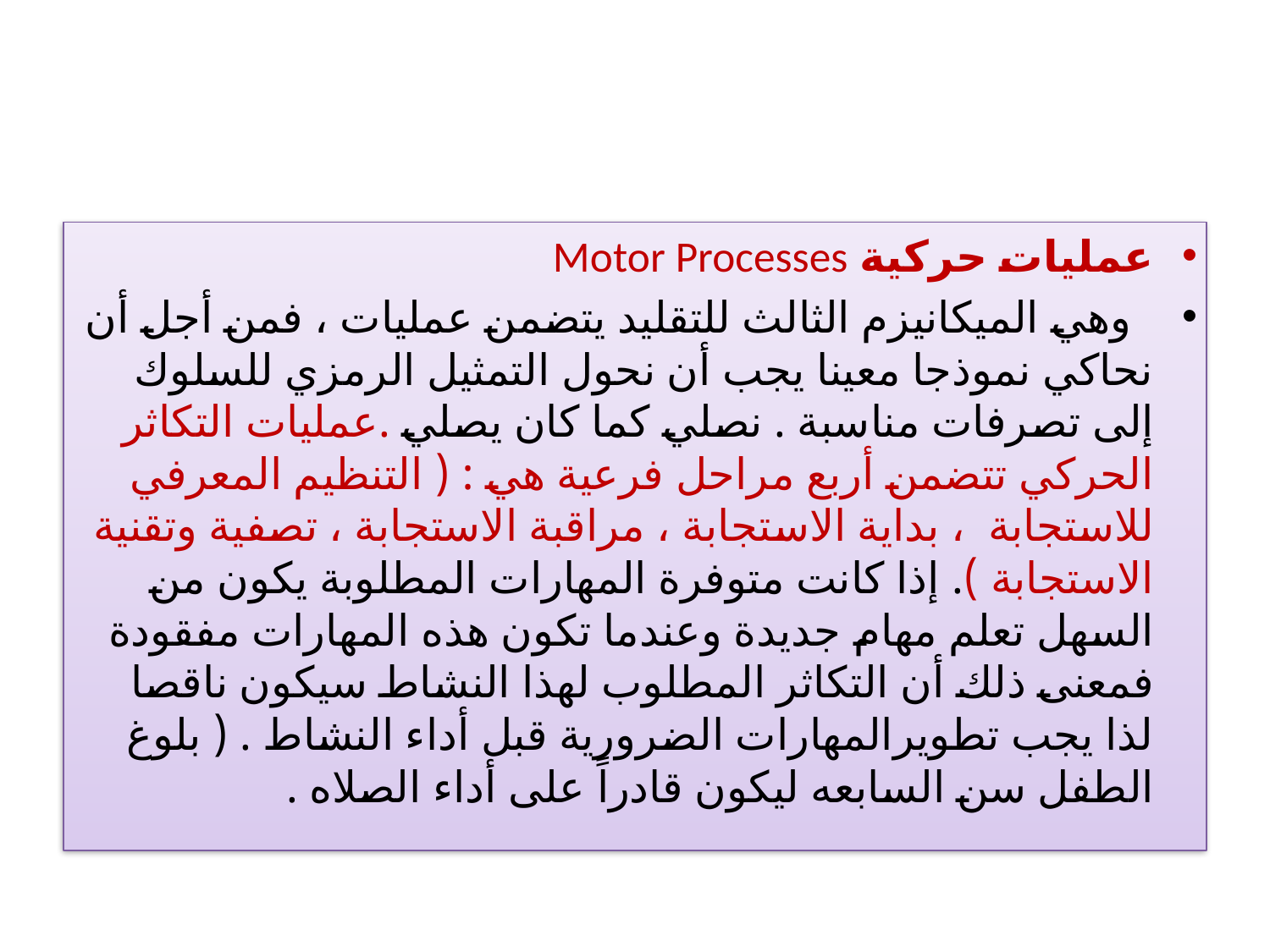

عمليات حركية Motor Processes
  وهي الميكانيزم الثالث للتقليد يتضمن عمليات ، فمن أجل أن نحاكي نموذجا معينا يجب أن نحول التمثيل الرمزي للسلوك إلى تصرفات مناسبة . نصلي كما كان يصلي .عمليات التكاثر الحركي تتضمن أربع مراحل فرعية هي : ( التنظيم المعرفي للاستجابة  ، بداية الاستجابة ، مراقبة الاستجابة ، تصفية وتقنية الاستجابة ). إذا كانت متوفرة المهارات المطلوبة يكون من السهل تعلم مهام جديدة وعندما تكون هذه المهارات مفقودة فمعنى ذلك أن التكاثر المطلوب لهذا النشاط سيكون ناقصا لذا يجب تطويرالمهارات الضرورية قبل أداء النشاط . ( بلوغ الطفل سن السابعه ليكون قادراً على أداء الصلاه .